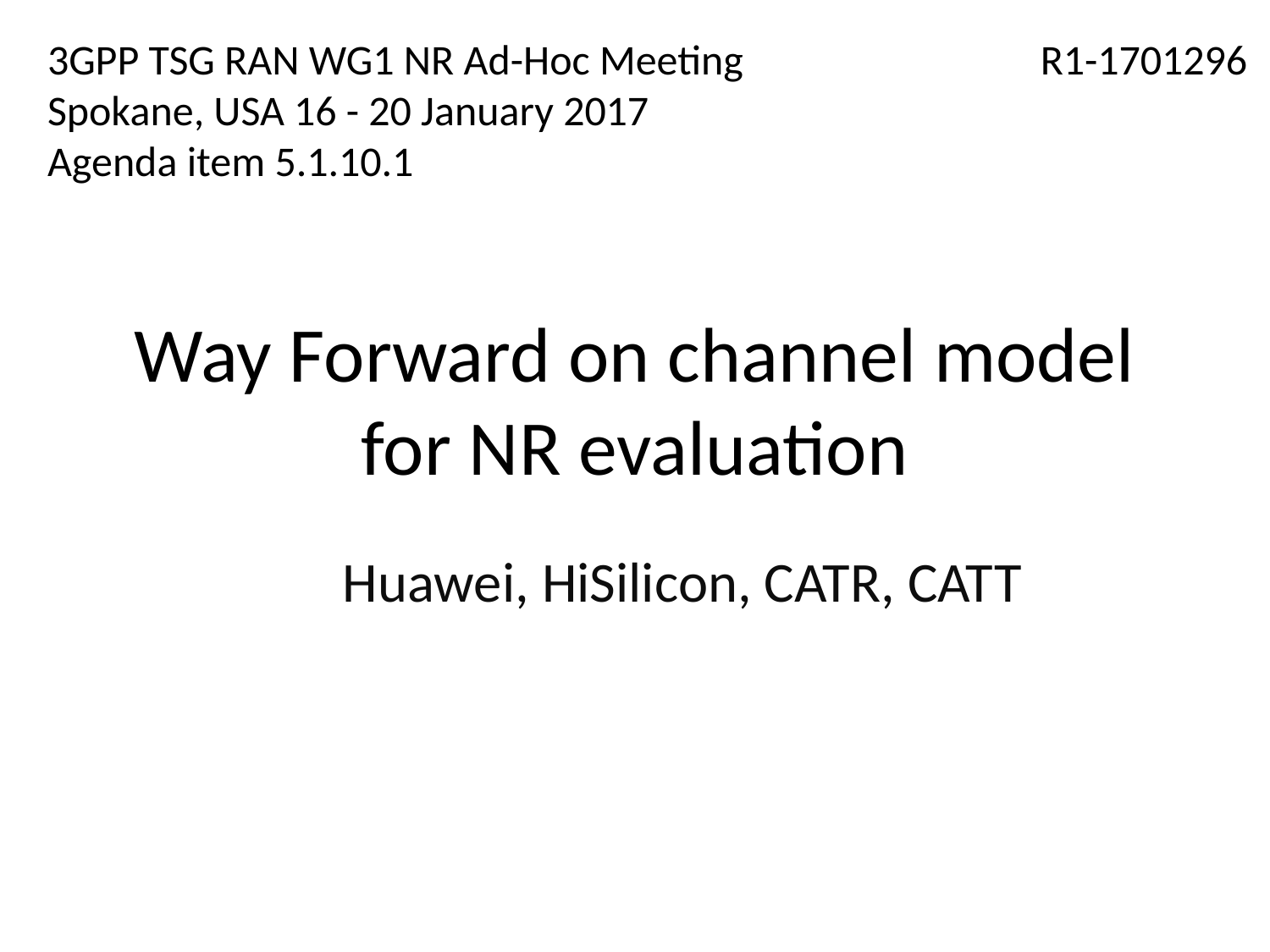

3GPP TSG RAN WG1 NR Ad-Hoc Meeting
Spokane, USA 16 - 20 January 2017
Agenda item 5.1.10.1
R1-1701296
# Way Forward on channel model for NR evaluation
Huawei, HiSilicon, CATR, CATT